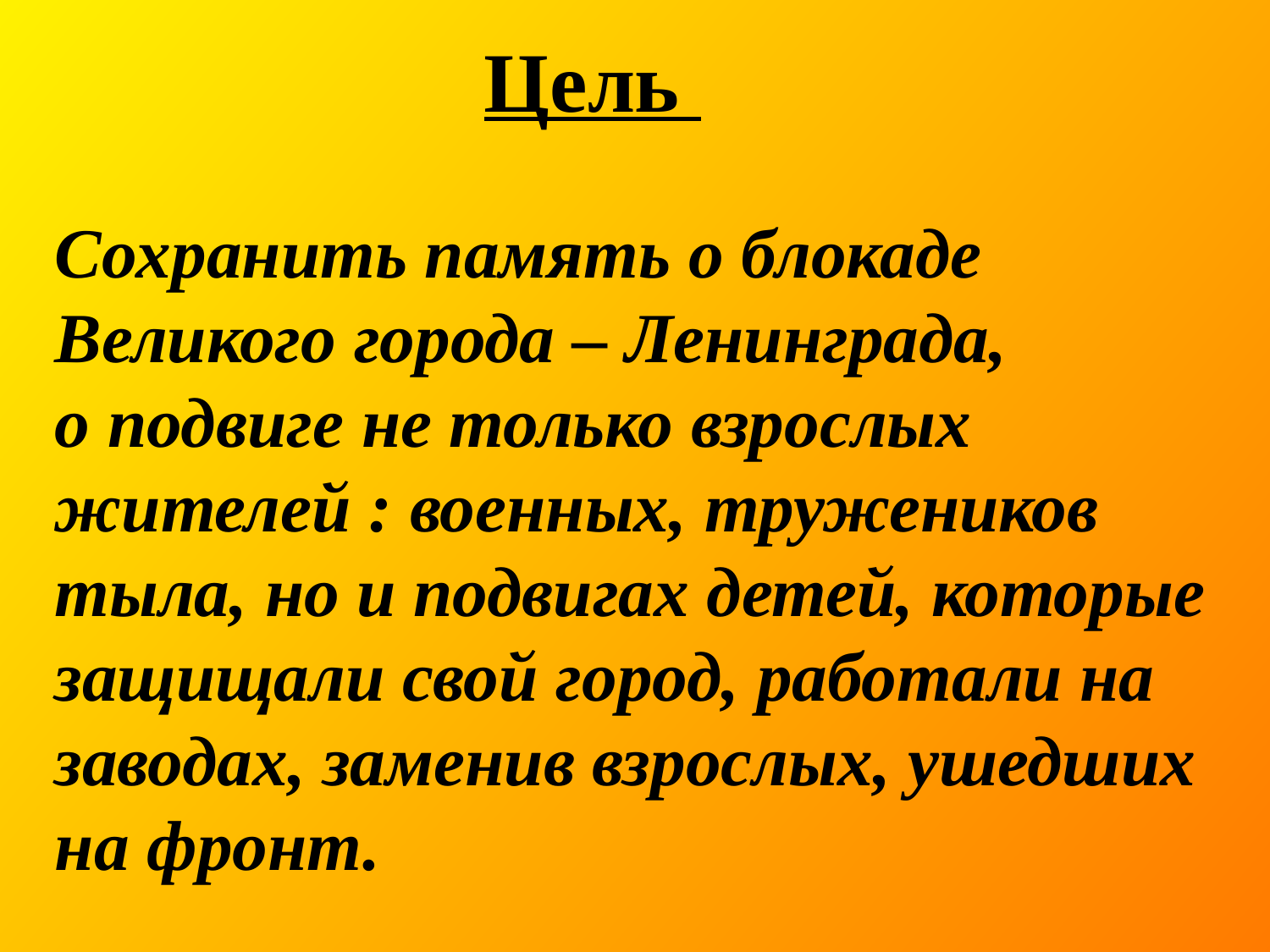

Цель
Сохранить память о блокаде Великого города – Ленинграда,
о подвиге не только взрослых жителей : военных, тружеников тыла, но и подвигах детей, которые защищали свой город, работали на заводах, заменив взрослых, ушедших на фронт.